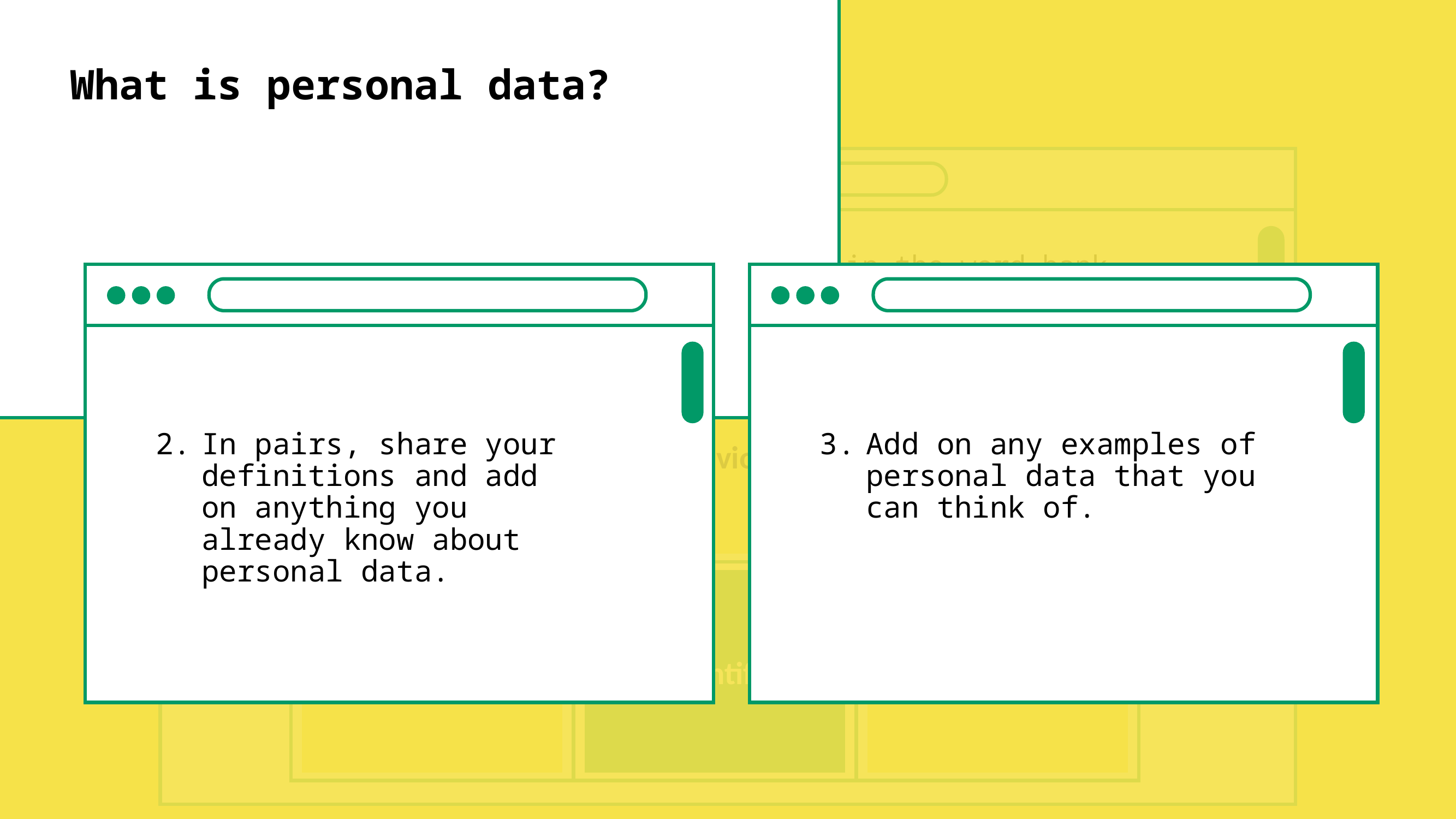

What is personal data?

Using at least three of the words in the word bank below, create a definition of personal data.

information
behaviour
yourself

recorded
identify
collected

What is personal data?

In pairs, share your definitions and add on anything you already know about personal data.

Add on any examples of personal data that you can think of.